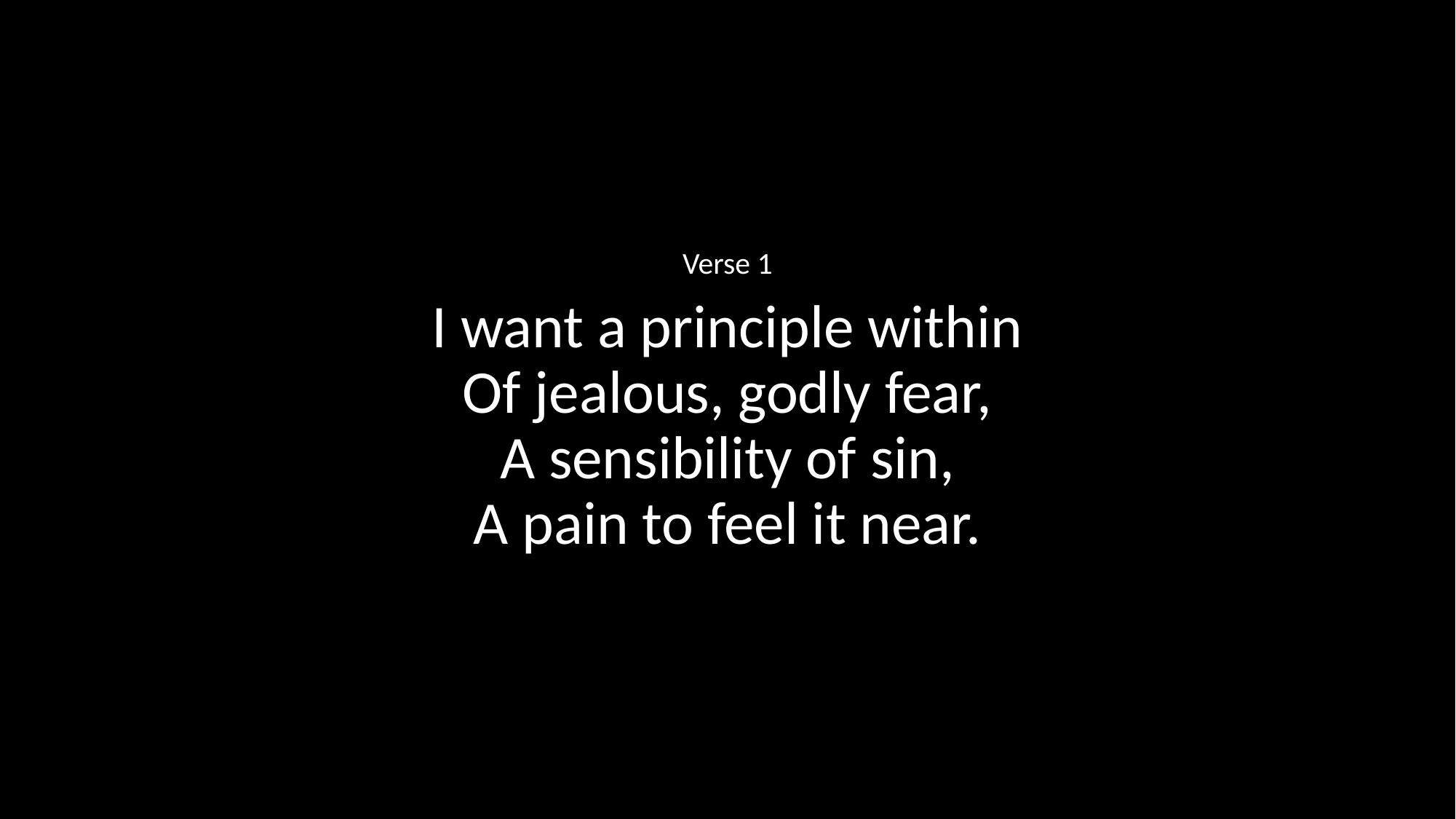

Verse 1
I want a principle within
Of jealous, godly fear,
A sensibility of sin,
A pain to feel it near.